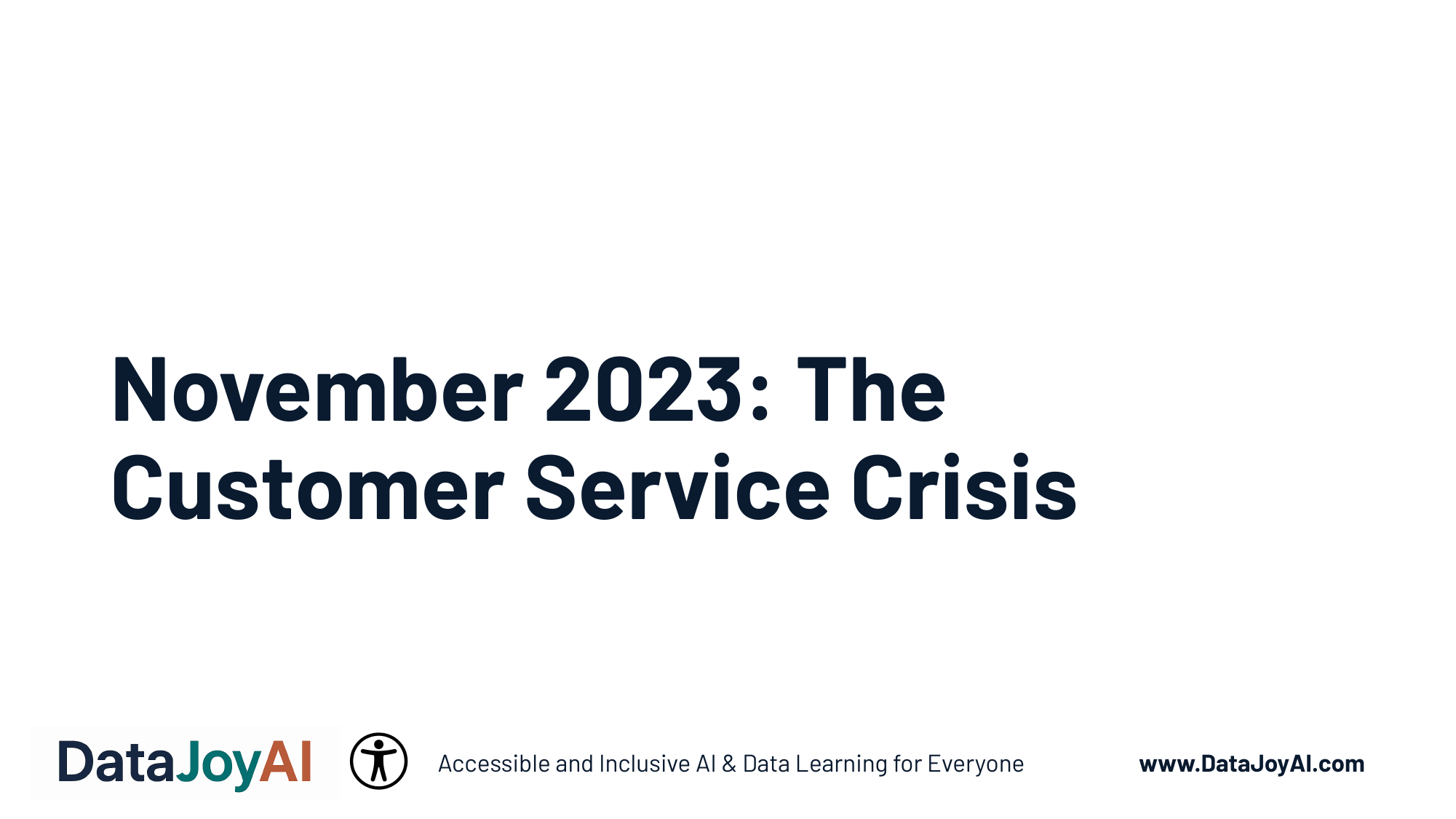

# November 2023: The Customer Service Crisis